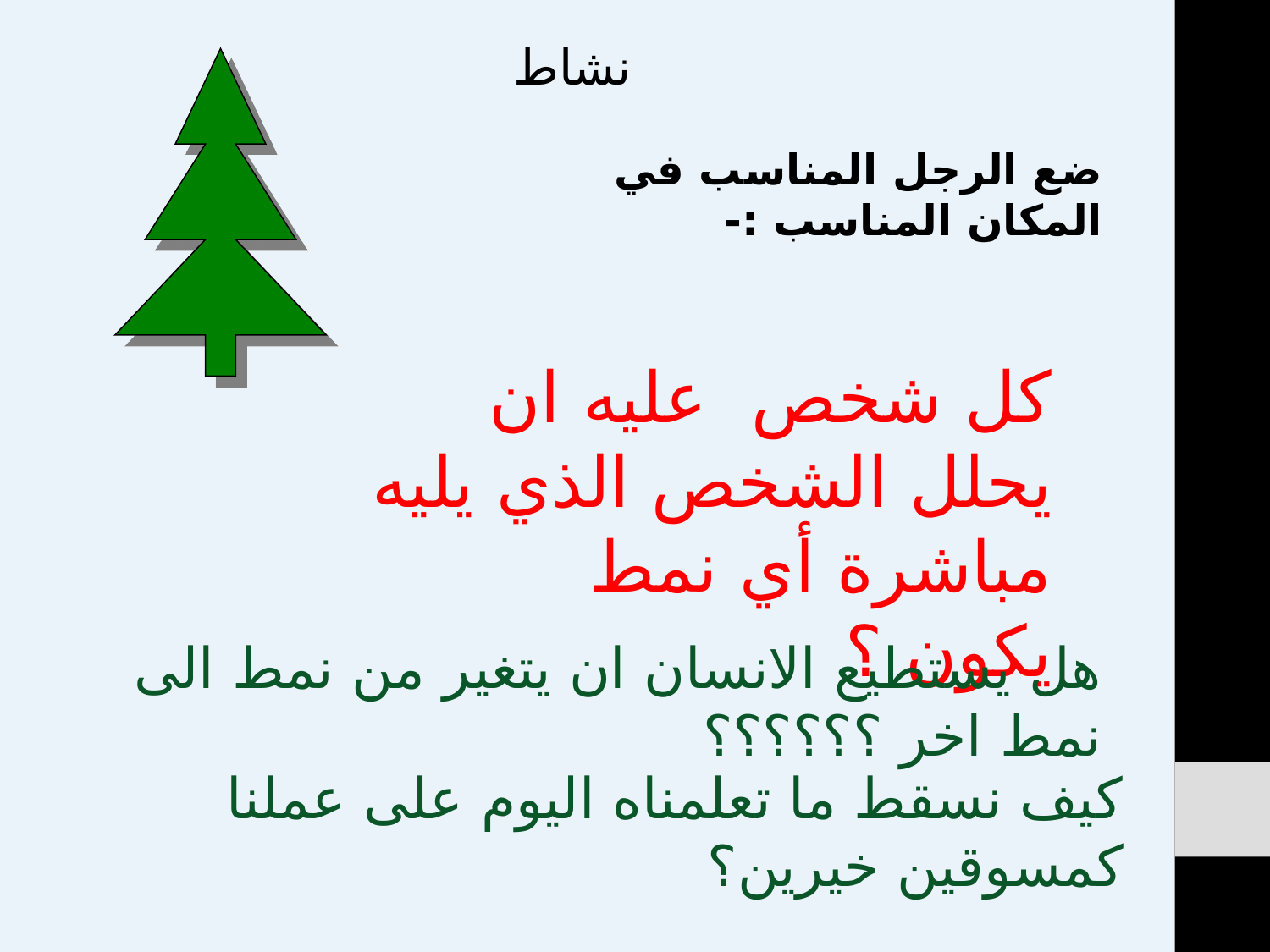

نشاط

ضع الرجل المناسب في المكان المناسب :-
كل شخص  عليه ان يحلل الشخص الذي يليه مباشرة أي نمط يكون ؟
هل يستطيع الانسان ان يتغير من نمط الى نمط اخر ؟؟؟؟؟؟
كيف نسقط ما تعلمناه اليوم على عملنا كمسوقين خيرين؟